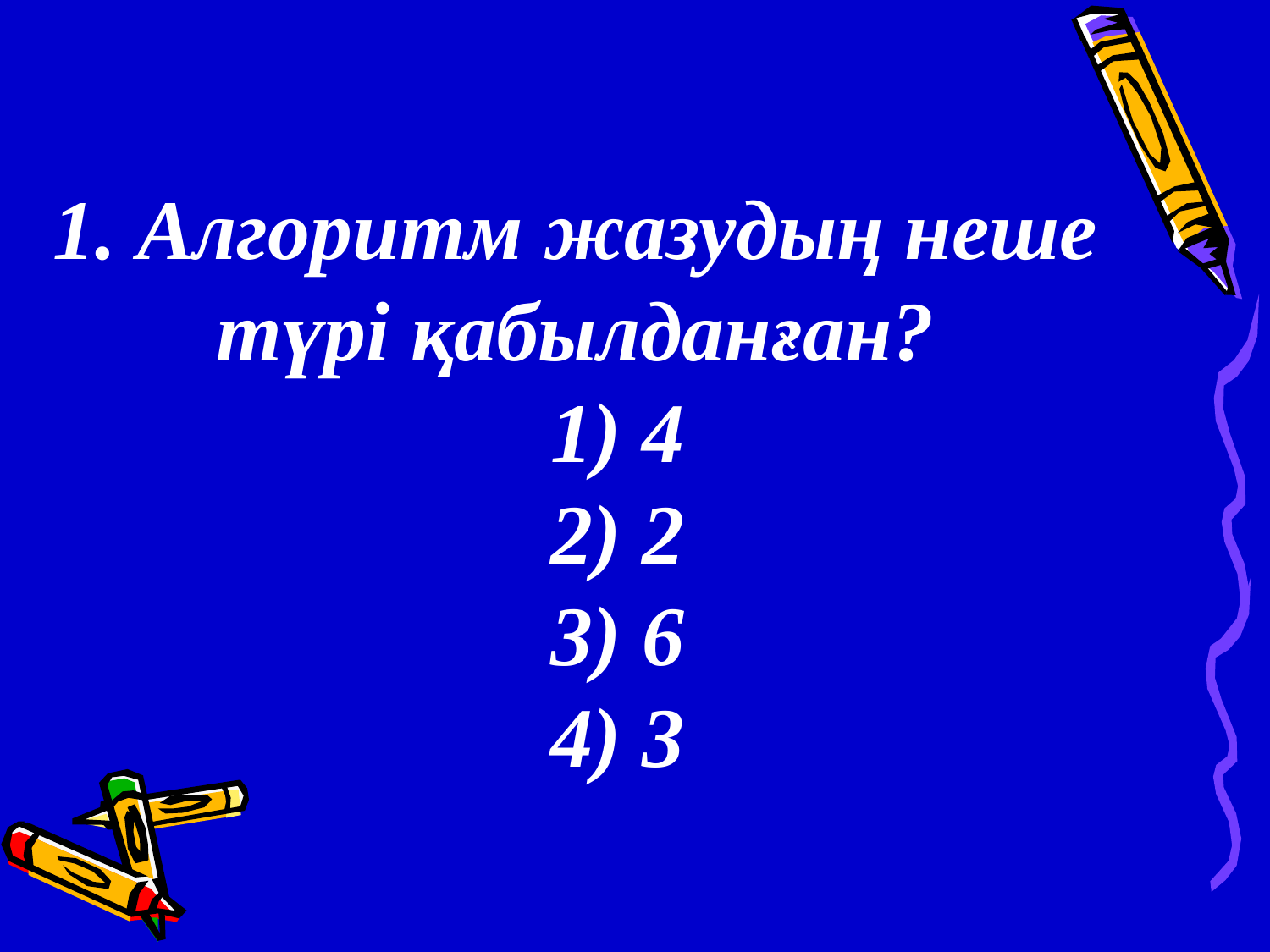

1. Алгоритм жазудың неше түрі қабылданған?
    1) 4
    2) 2
    3) 6
    4) 3